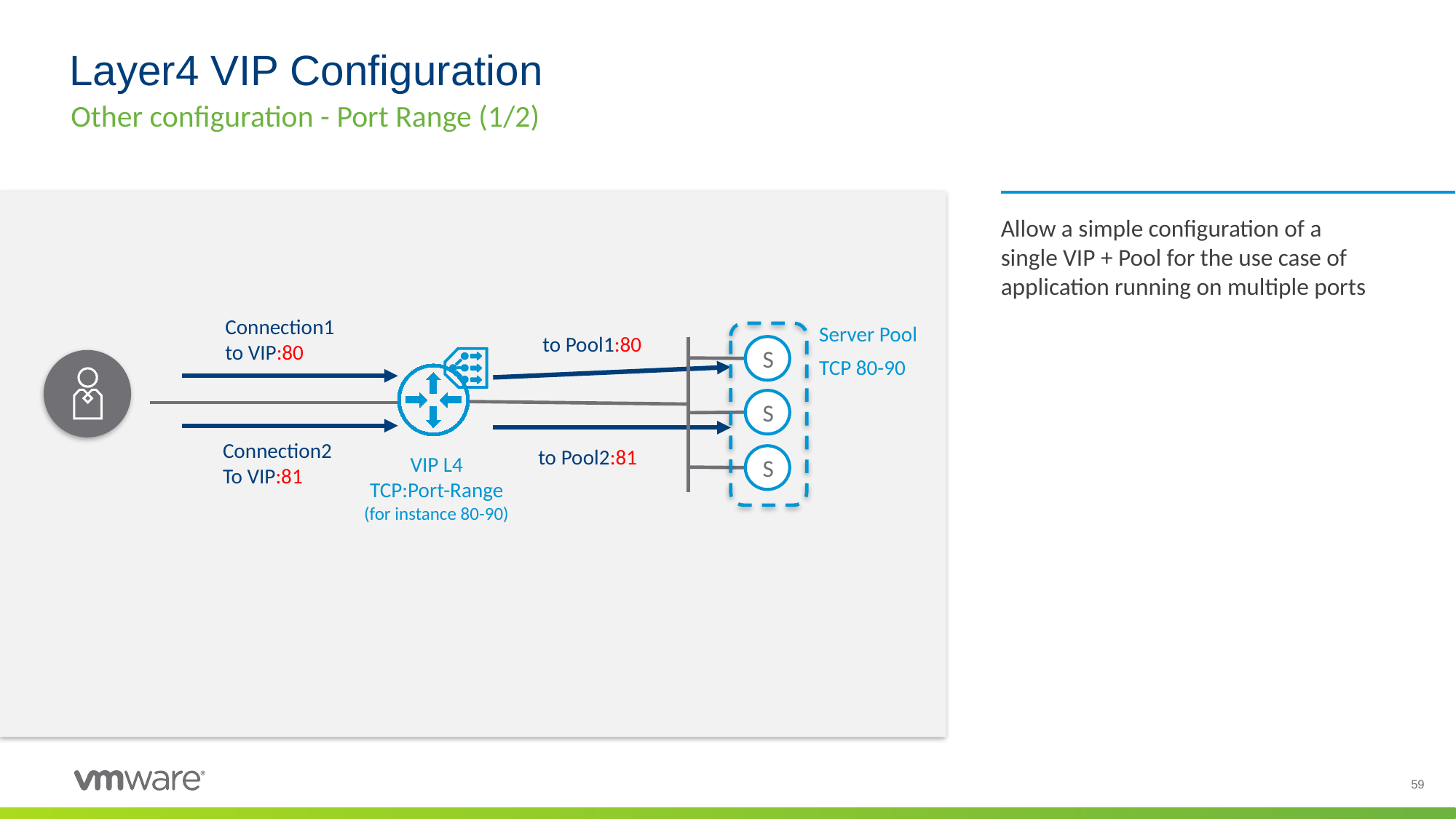

# Layer4 VIP Configuration
Other configuration - Port Range (1/2)
Allow a simple configuration of a single VIP + Pool for the use case of application running on multiple ports

Connection1
to VIP:80
Server Pool
TCP 80-90

to Pool1:80
S

S
Connection2
To VIP:81
to Pool2:81
VIP L4
TCP:Port-Range
(for instance 80-90)
S